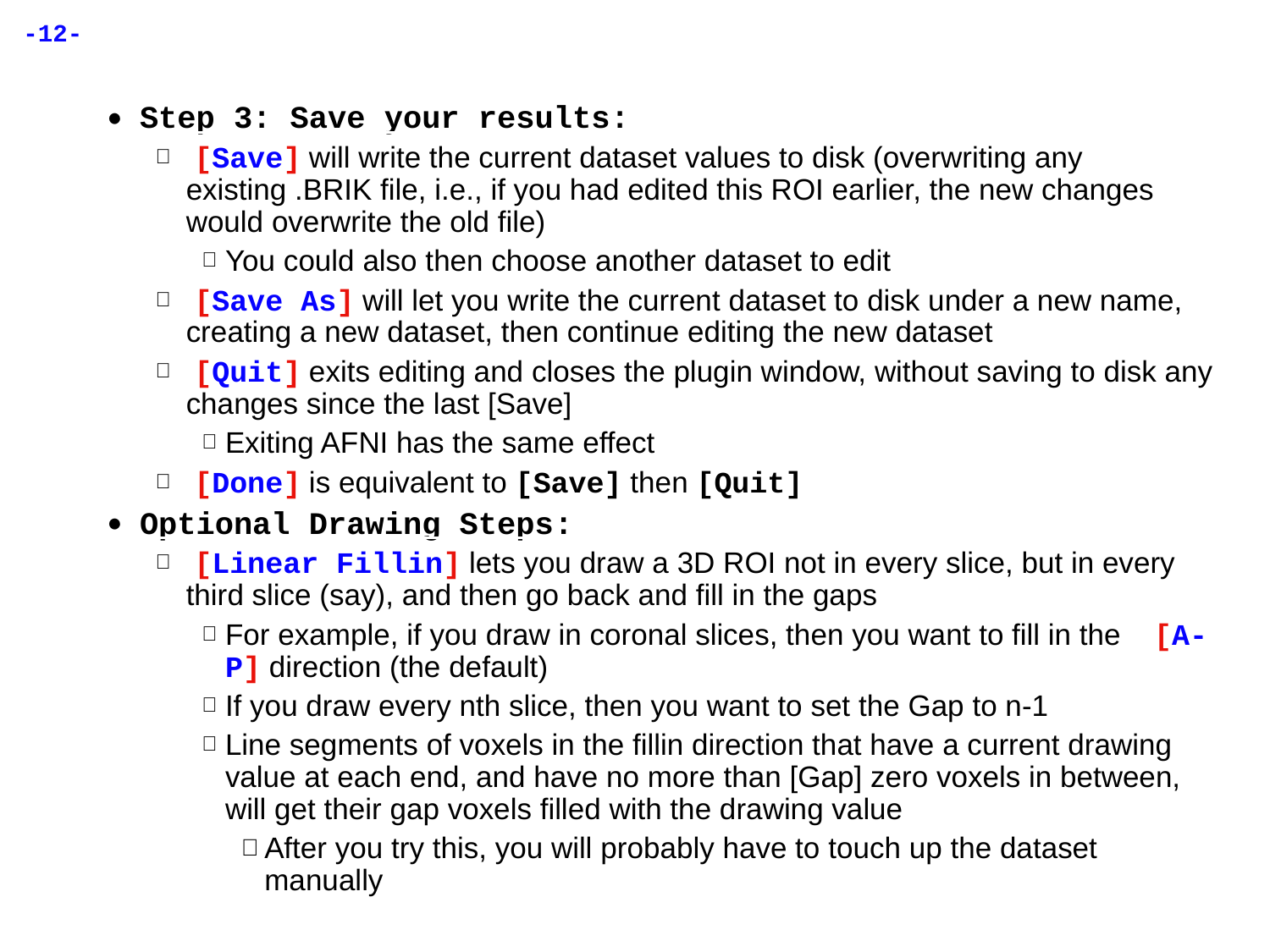

Step 3: Save your results:
 [Save] will write the current dataset values to disk (overwriting any existing .BRIK file, i.e., if you had edited this ROI earlier, the new changes would overwrite the old file)
You could also then choose another dataset to edit
 [Save As] will let you write the current dataset to disk under a new name, creating a new dataset, then continue editing the new dataset
 [Quit] exits editing and closes the plugin window, without saving to disk any changes since the last [Save]
Exiting AFNI has the same effect
 [Done] is equivalent to [Save] then [Quit]
Optional Drawing Steps:
 [Linear Fillin] lets you draw a 3D ROI not in every slice, but in every third slice (say), and then go back and fill in the gaps
For example, if you draw in coronal slices, then you want to fill in the    [A-P] direction (the default)
If you draw every nth slice, then you want to set the Gap to n-1
Line segments of voxels in the fillin direction that have a current drawing value at each end, and have no more than [Gap] zero voxels in between, will get their gap voxels filled with the drawing value
After you try this, you will probably have to touch up the dataset manually